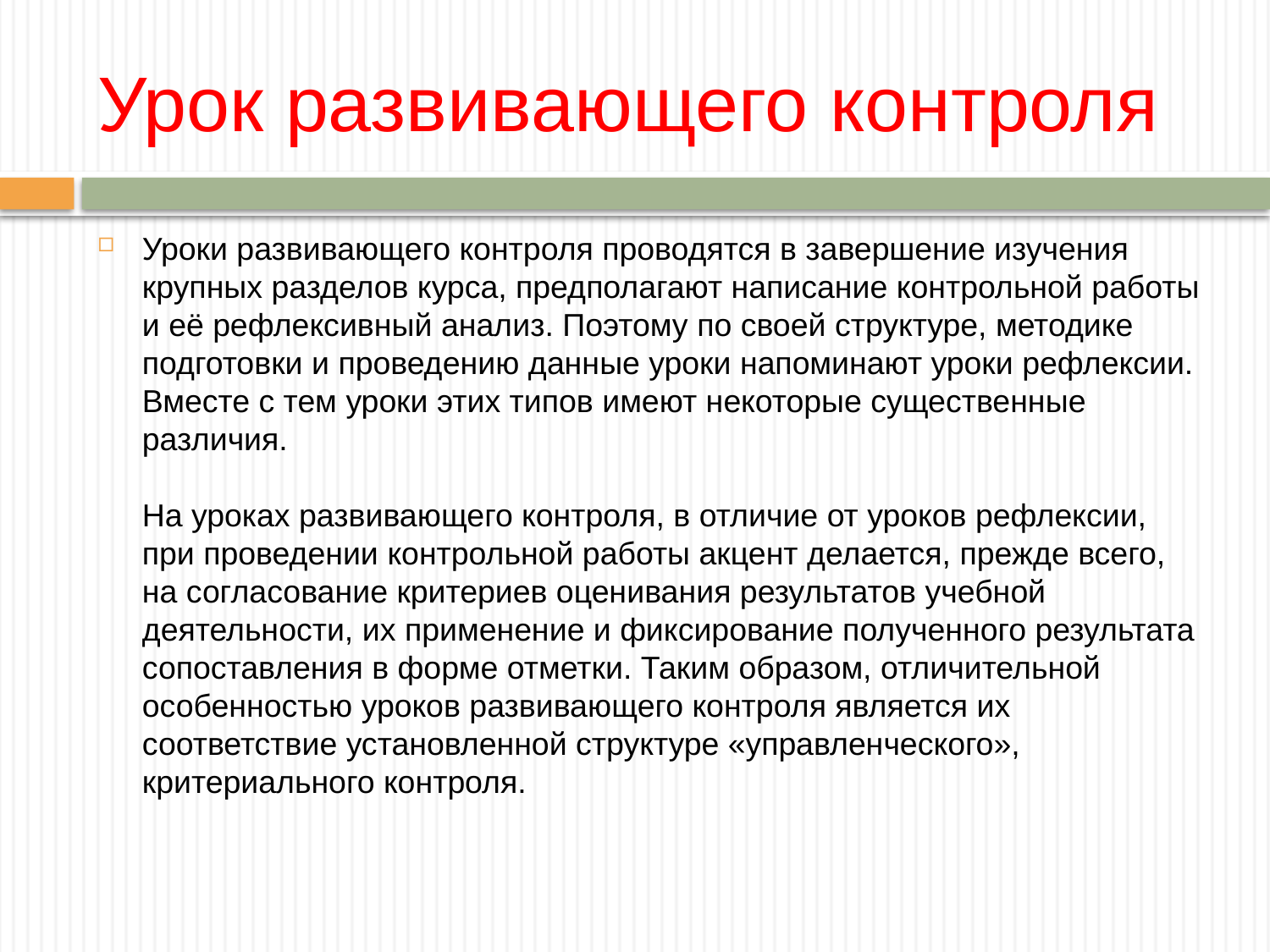

# Урок развивающего контроля
Уроки развивающего контроля проводятся в завершение изучения крупных разделов курса, предполагают написание контрольной работы и её рефлексивный анализ. Поэтому по своей структуре, методике подготовки и проведению данные уроки напоминают уроки рефлексии. Вместе с тем уроки этих типов имеют некоторые существенные различия.
На уроках развивающего контроля, в отличие от уроков рефлексии, при проведении контрольной работы акцент делается, прежде всего, на согласование критериев оценивания результатов учебной деятельности, их применение и фиксирование полученного результата сопоставления в форме отметки. Таким образом, отличительной особенностью уроков развивающего контроля является их соответствие установленной структуре «управленческого», критериального контроля.